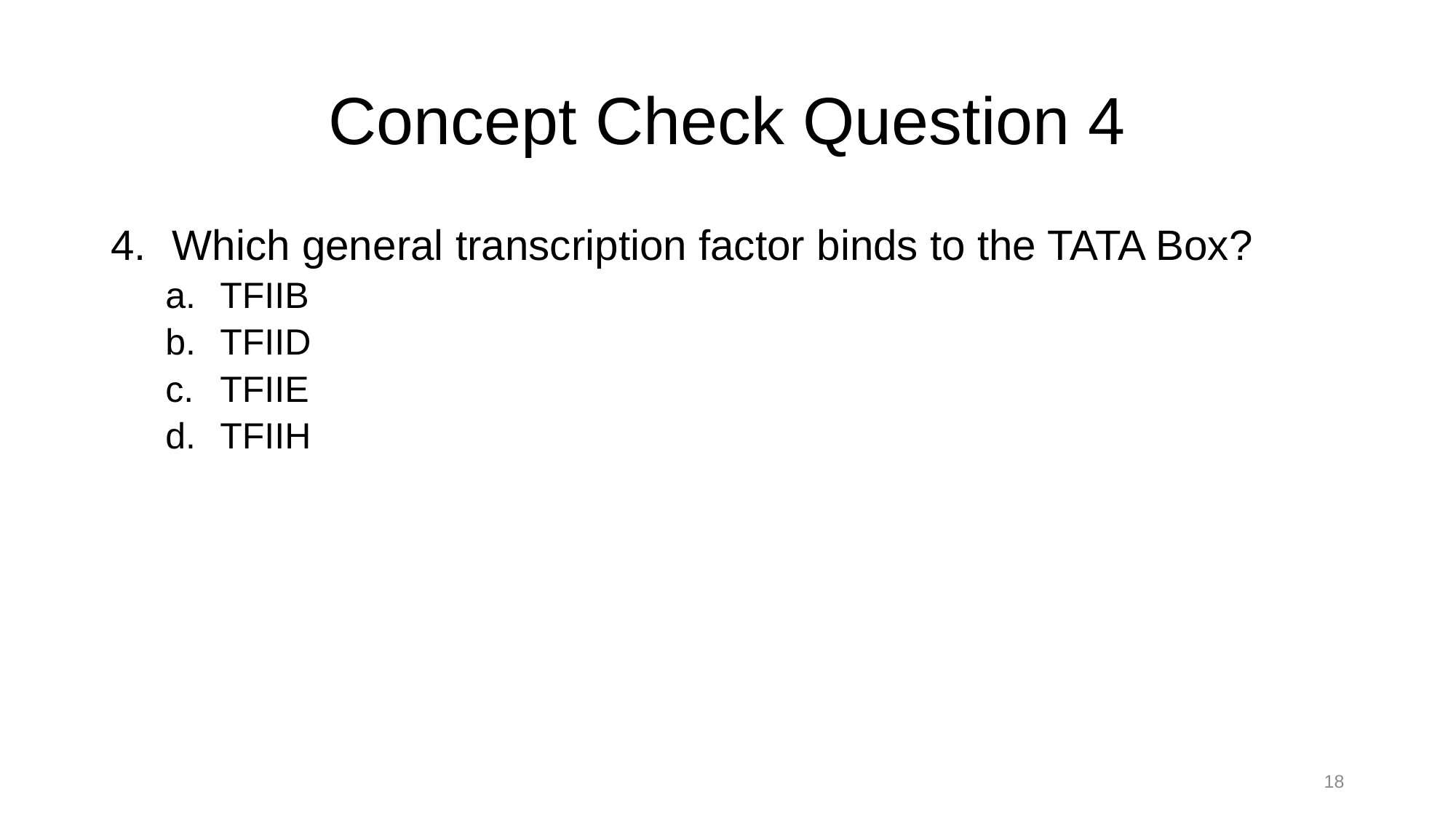

# Concept Check Question 4
Which general transcription factor binds to the TATA Box?
TFIIB
TFIID
TFIIE
TFIIH

18